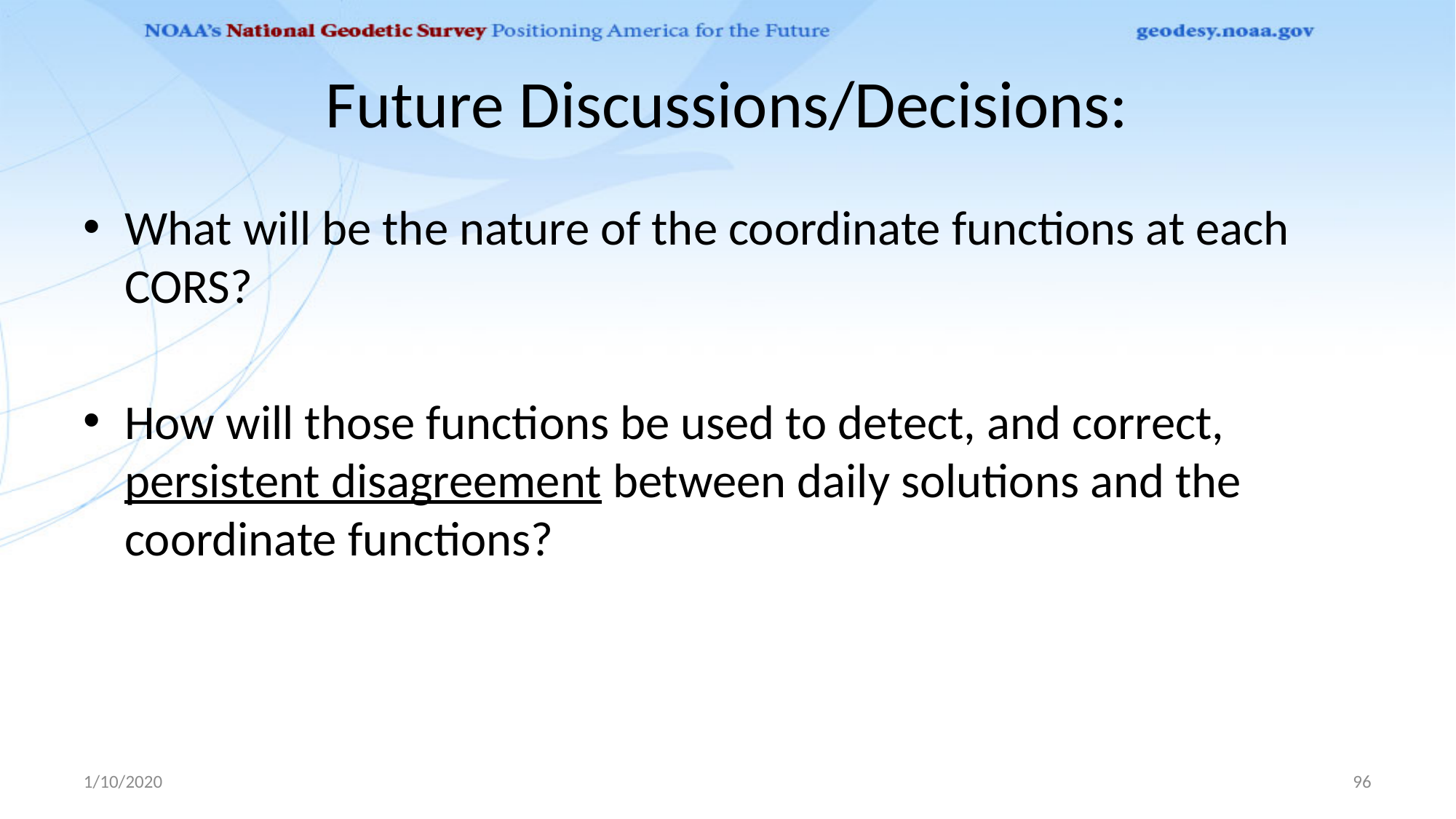

# Future Discussions/Decisions:
What will be the nature of the coordinate functions at each CORS?

How will those functions be used to detect, and correct, persistent disagreement between daily solutions and the coordinate functions?
1/10/2020
96